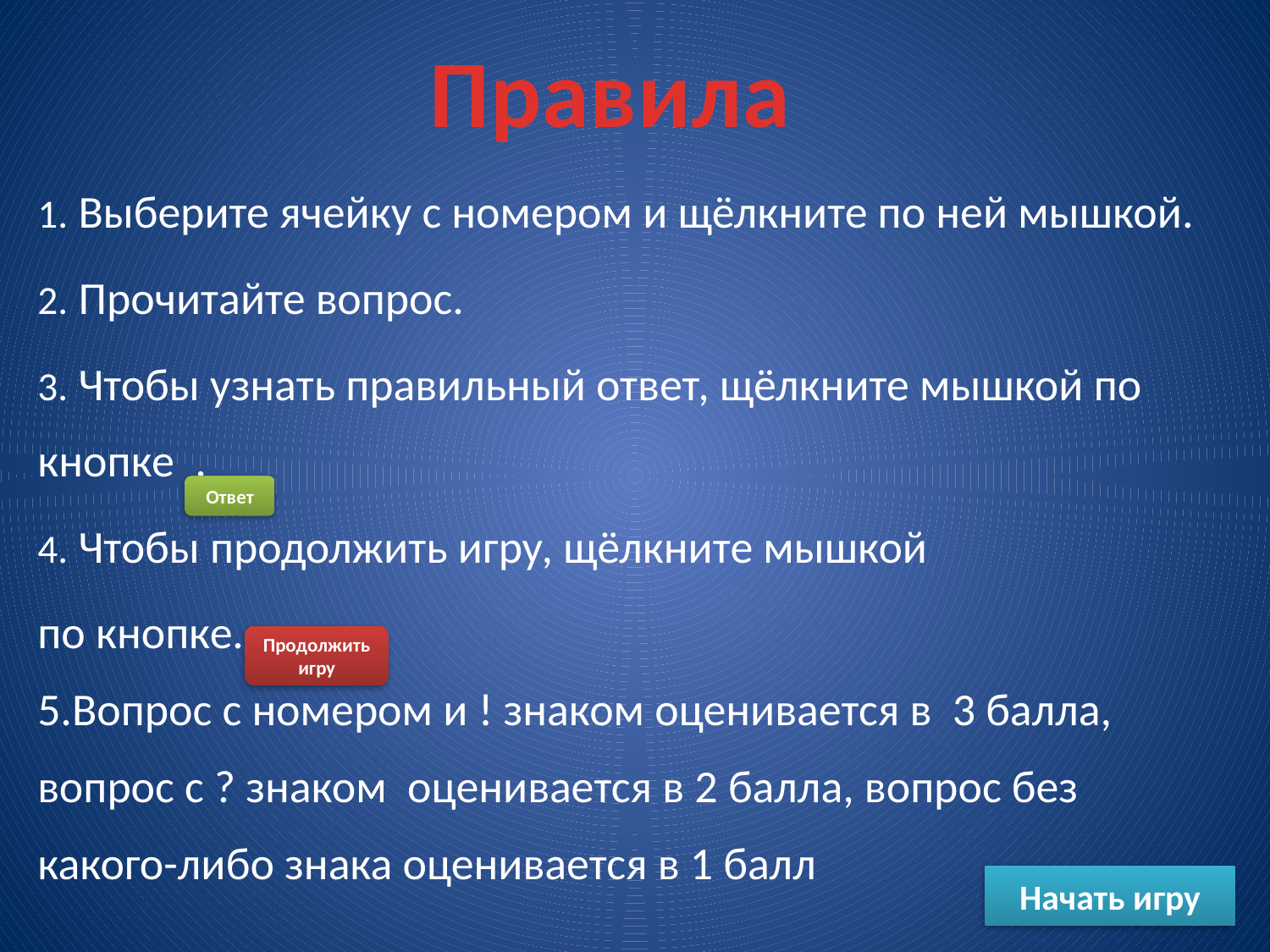

Правила
1. Выберите ячейку с номером и щёлкните по ней мышкой.
2. Прочитайте вопрос.
3. Чтобы узнать правильный ответ, щёлкните мышкой по кнопке  .
4. Чтобы продолжить игру, щёлкните мышкой
по кнопке.
5.Вопрос с номером и ! знаком оценивается в  3 балла, вопрос с ? знаком  оценивается в 2 балла, вопрос без какого-либо знака оценивается в 1 балл

Ответ
Продолжить игру
Начать игру